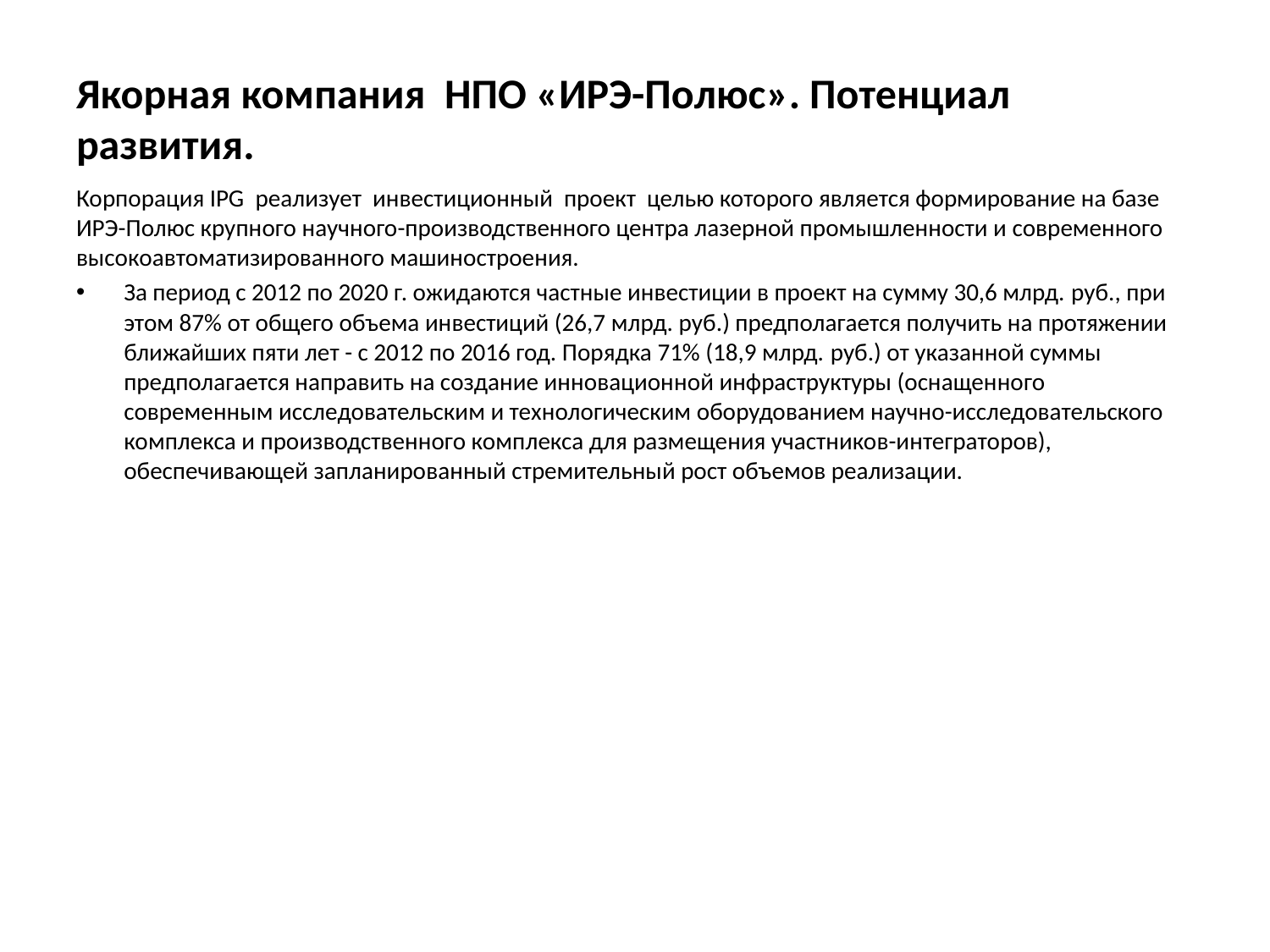

# Якорная компания  НПО «ИРЭ-Полюс». Потенциал развития.
Корпорация IPG  реализует  инвестиционный  проект  целью которого является формирование на базе ИРЭ-Полюс крупного научного-производственного центра лазерной промышленности и современного высокоавтоматизированного машиностроения.
За период с 2012 по 2020 г. ожидаются частные инвестиции в проект на сумму 30,6 млрд. руб., при этом 87% от общего объема инвестиций (26,7 млрд. руб.) предполагается получить на протяжении ближайших пяти лет - с 2012 по 2016 год. Порядка 71% (18,9 млрд. руб.) от указанной суммы предполагается направить на создание инновационной инфраструктуры (оснащенного современным исследовательским и технологическим оборудованием научно-исследовательского комплекса и производственного комплекса для размещения участников-интеграторов), обеспечивающей запланированный стремительный рост объемов реализации.